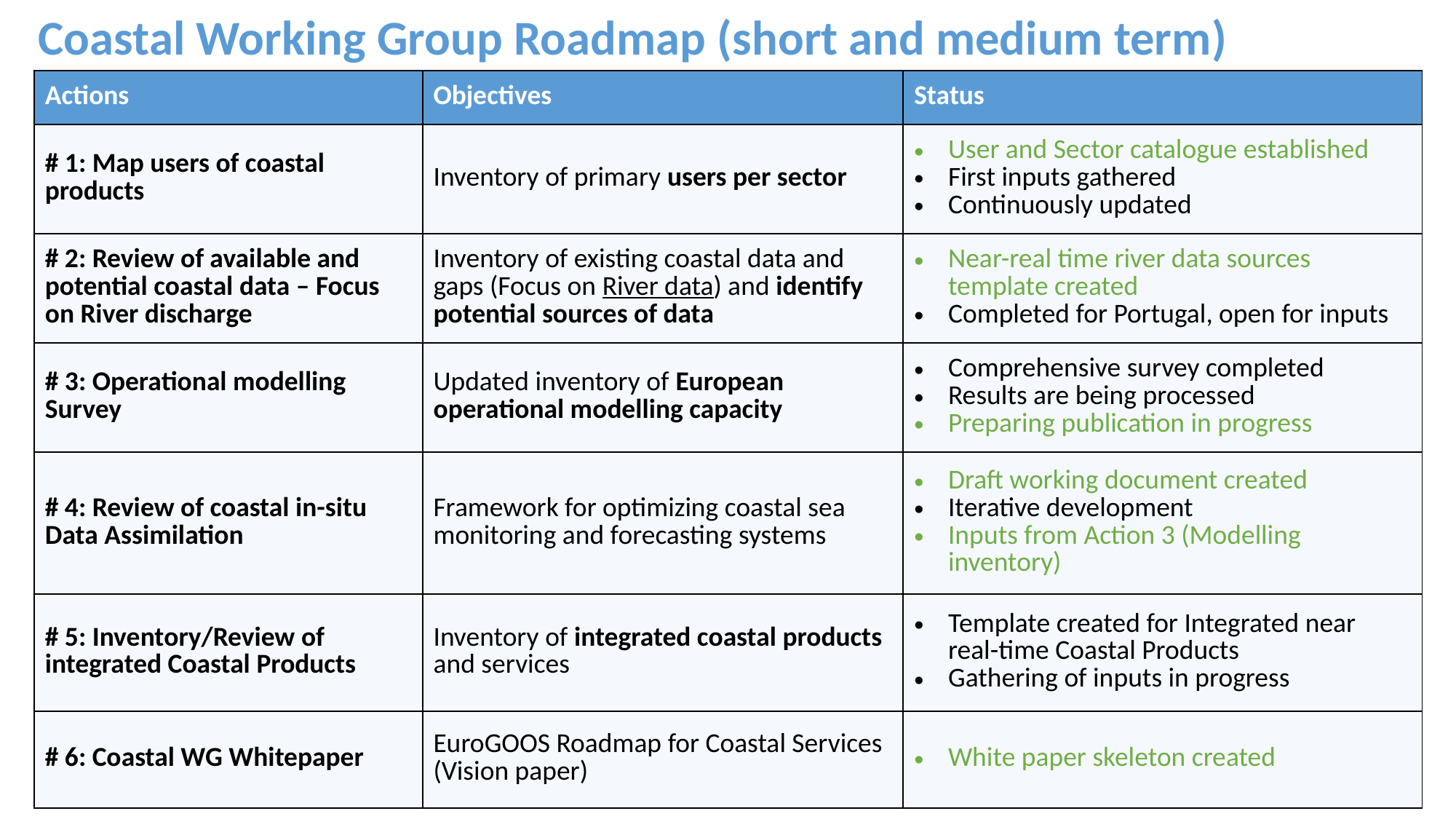

Coastal Working Group Roadmap (short and medium term)
| Actions | Objectives | Status |
| --- | --- | --- |
| # 1: Map users of coastal products | Inventory of primary users per sector | User and Sector catalogue established First inputs gathered Continuously updated |
| # 2: Review of available and potential coastal data – Focus on River discharge | Inventory of existing coastal data and gaps (Focus on River data) and identify potential sources of data | Near-real time river data sources template created Completed for Portugal, open for inputs |
| # 3: Operational modelling Survey | Updated inventory of European operational modelling capacity | Comprehensive survey completed Results are being processed Preparing publication in progress |
| # 4: Review of coastal in-situ Data Assimilation | Framework for optimizing coastal sea monitoring and forecasting systems | Draft working document created Iterative development Inputs from Action 3 (Modelling inventory) |
| # 5: Inventory/Review of integrated Coastal Products | Inventory of integrated coastal products and services | Template created for Integrated near real-time Coastal Products Gathering of inputs in progress |
| # 6: Coastal WG Whitepaper | EuroGOOS Roadmap for Coastal Services (Vision paper) | White paper skeleton created |